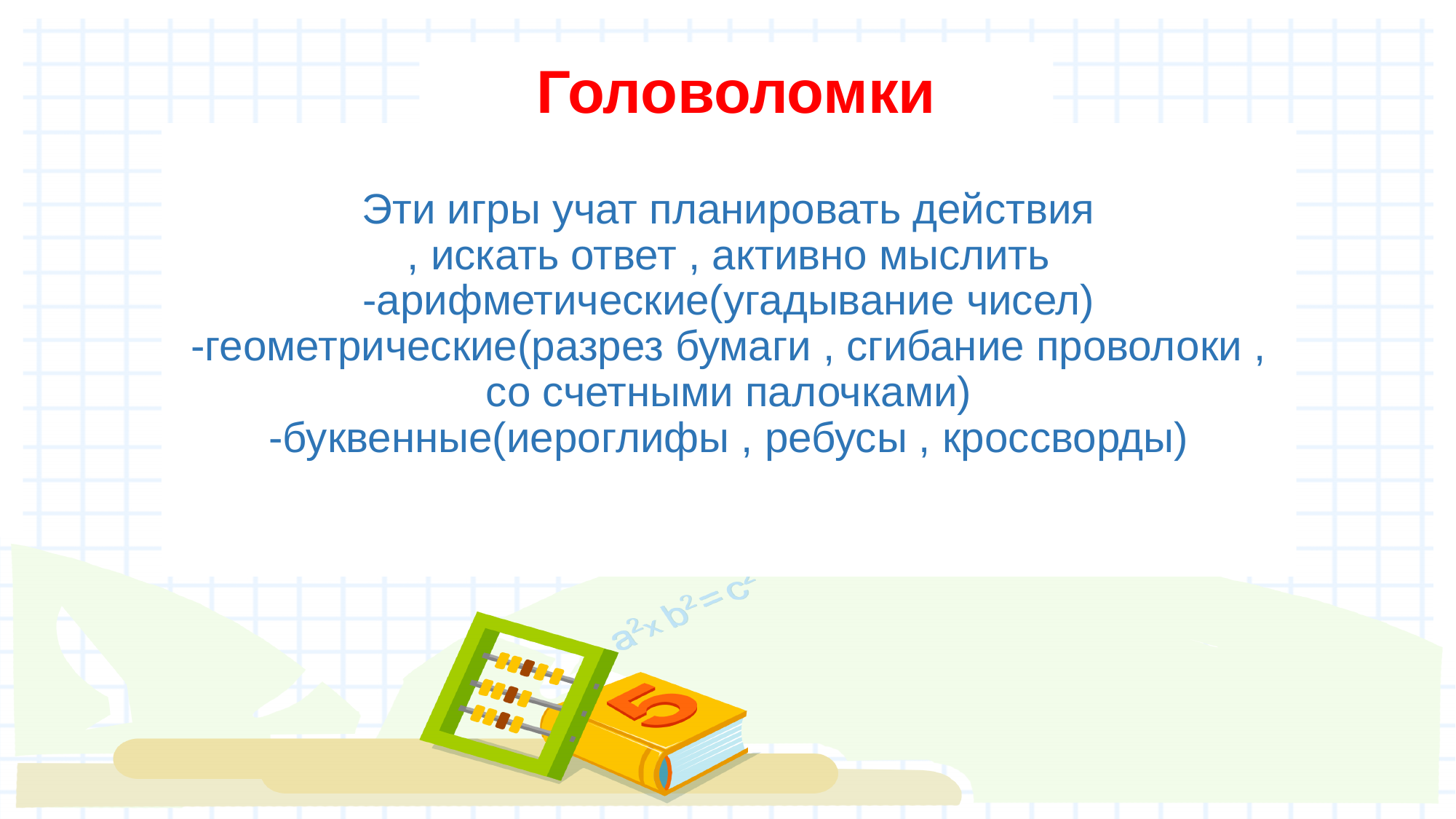

Головоломки
# Эти игры учат планировать действия , искать ответ , активно мыслить -арифметические(угадывание чисел) -геометрические(разрез бумаги , сгибание проволоки , со счетными палочками) -буквенные(иероглифы , ребусы , кроссворды)